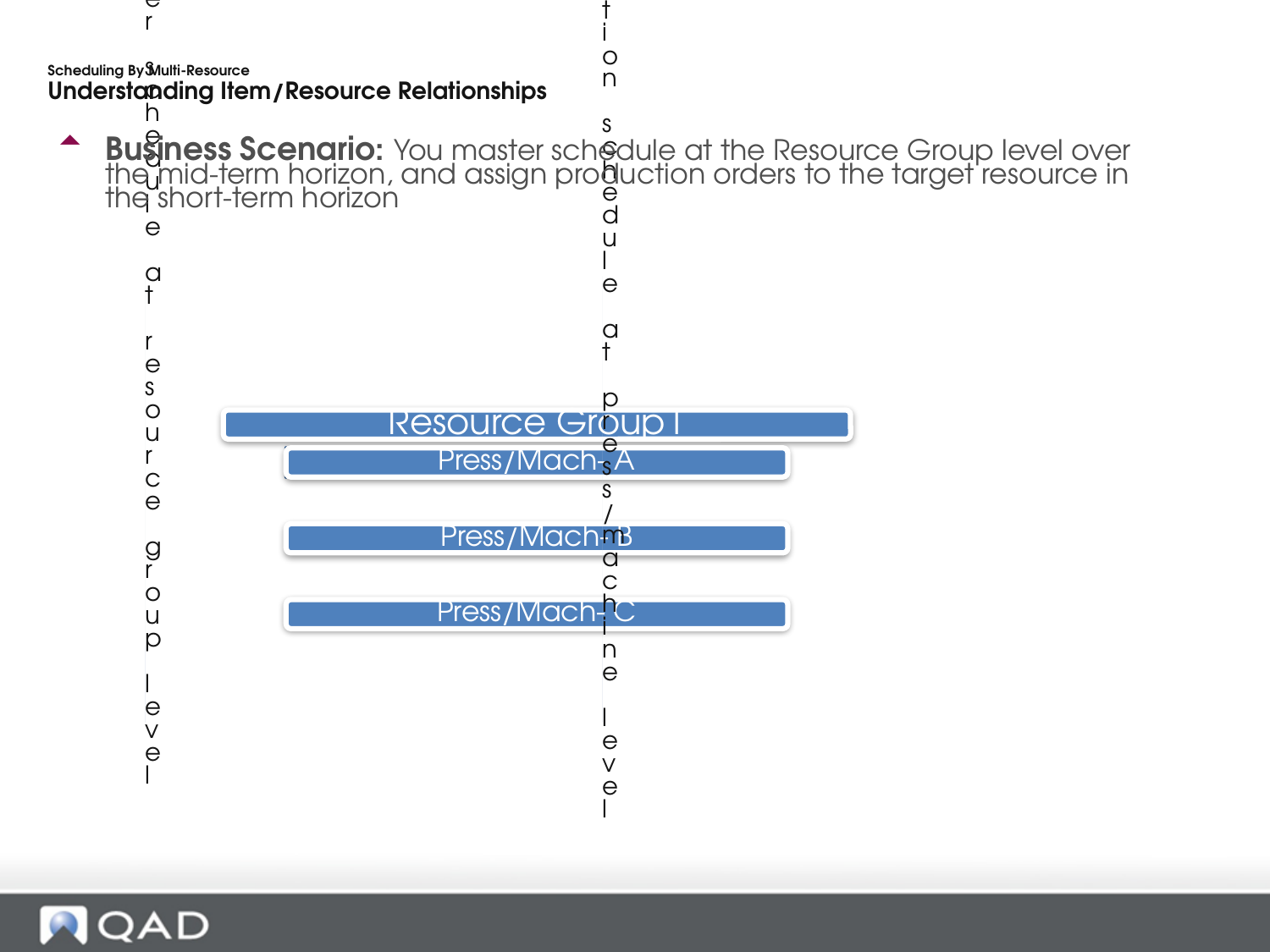

# Scheduling By Multi-Resource Understanding Item/Resource Relationships
Business Scenario: You master schedule at the Resource Group level over the mid-term horizon, and assign production orders to the target resource in the short-term horizon

Resource Group1